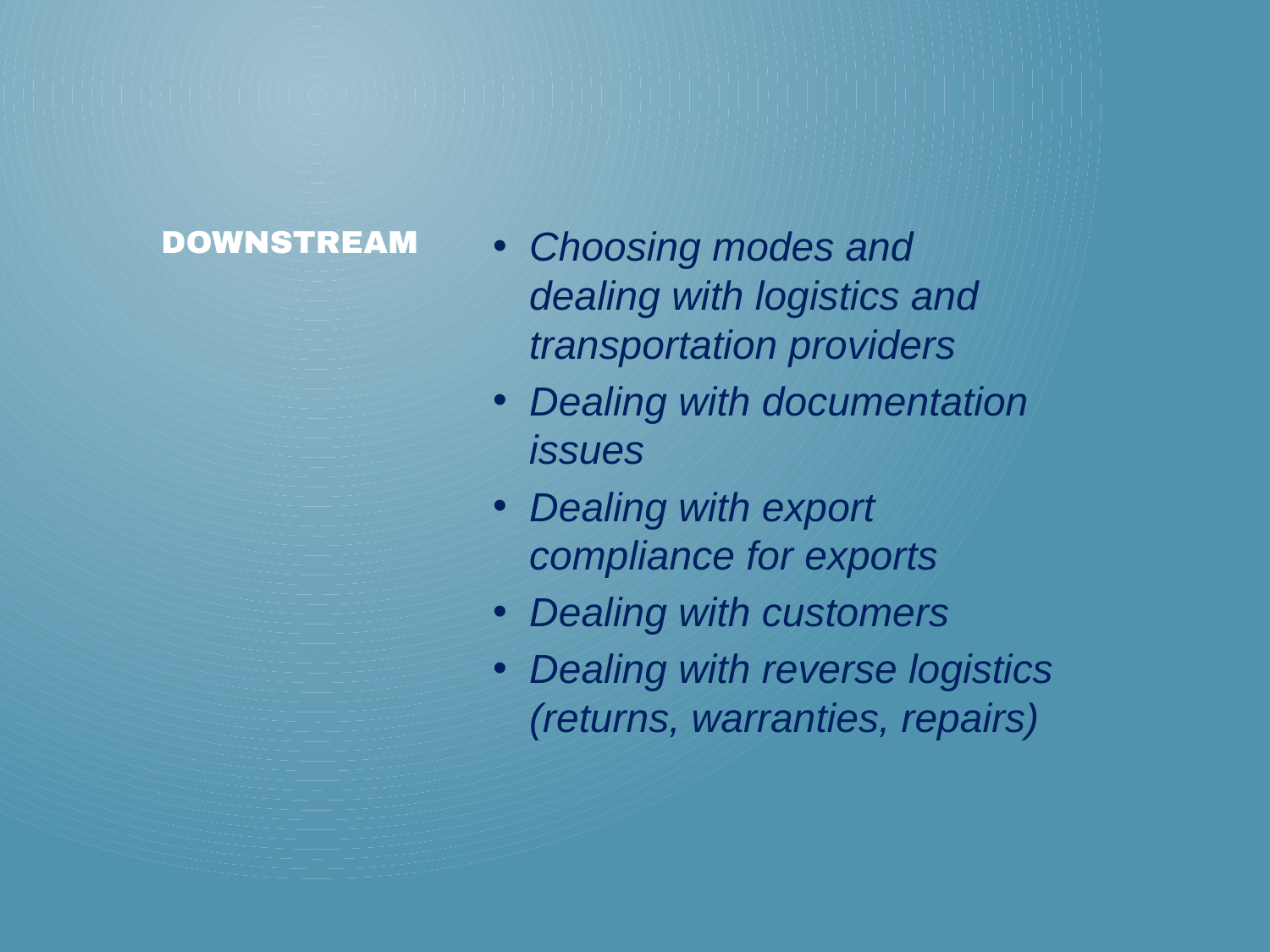

Choosing modes and dealing with logistics and transportation providers
Dealing with documentation issues
Dealing with export compliance for exports
Dealing with customers
Dealing with reverse logistics (returns, warranties, repairs)

# downstream